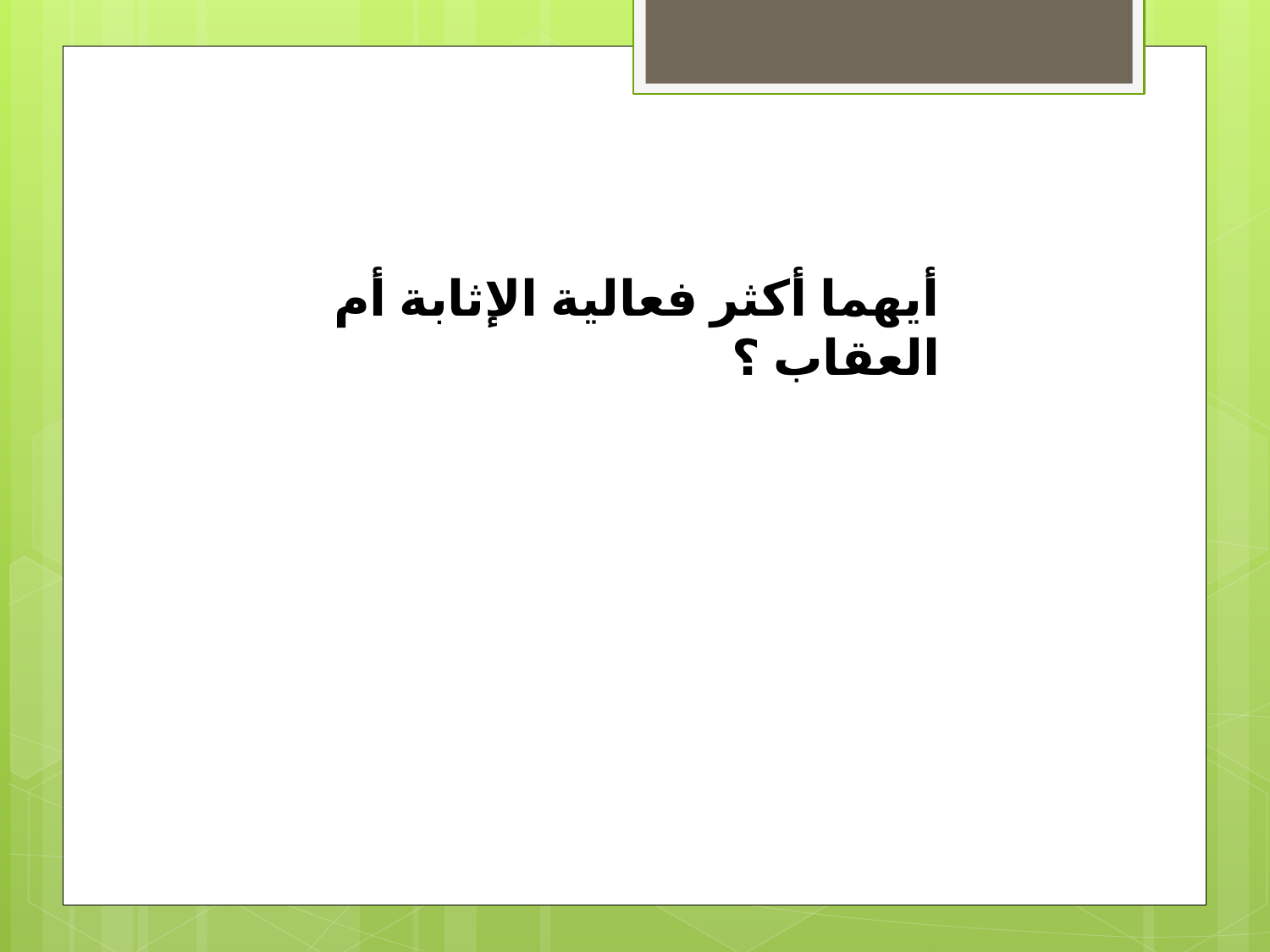

أيهما أكثر فعالية الإثابة أم العقاب ؟